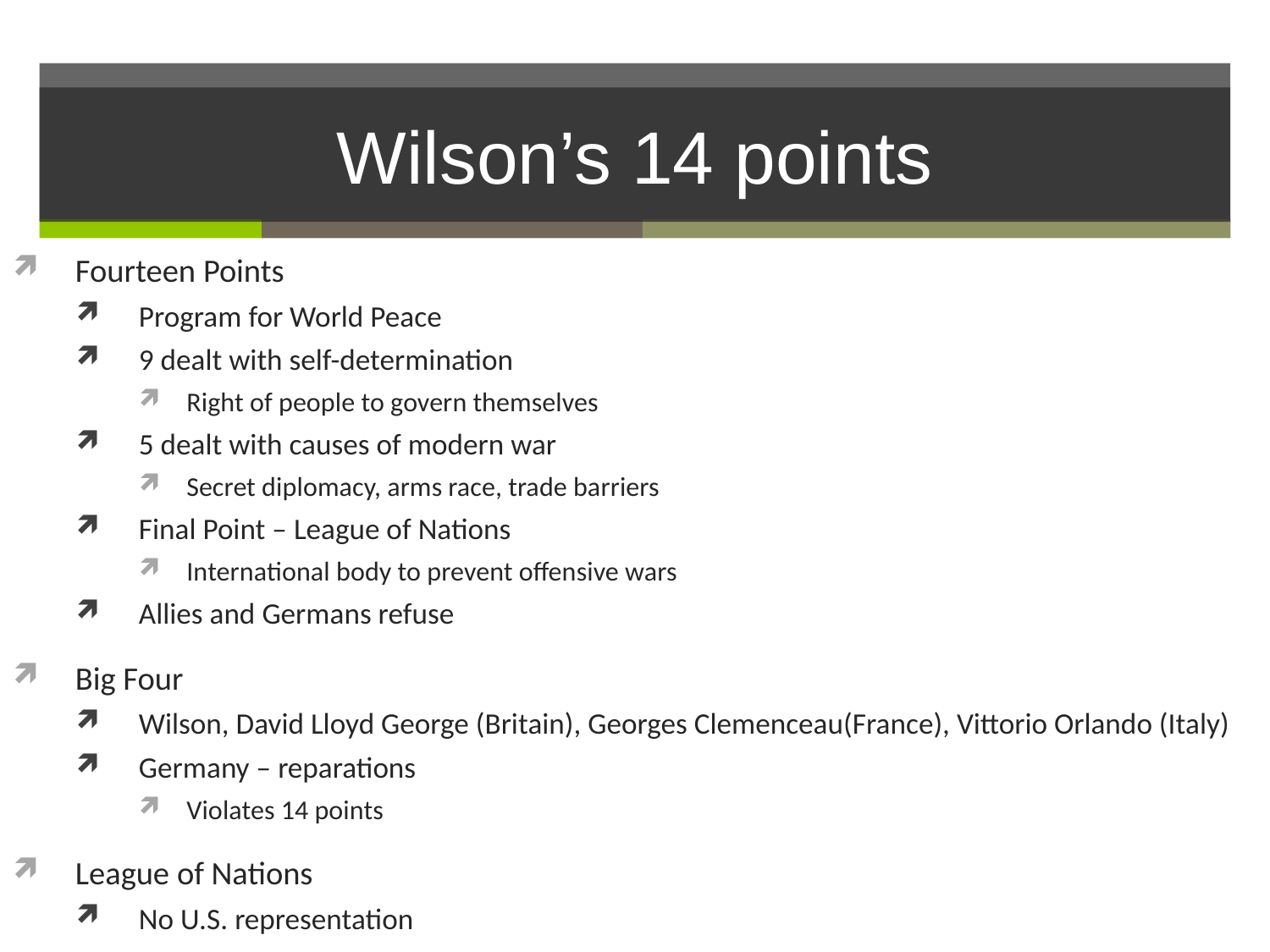

# Wilson’s 14 points
Fourteen Points
Program for World Peace
9 dealt with self-determination
Right of people to govern themselves
5 dealt with causes of modern war
Secret diplomacy, arms race, trade barriers
Final Point – League of Nations
International body to prevent offensive wars
Allies and Germans refuse
Big Four
Wilson, David Lloyd George (Britain), Georges Clemenceau(France), Vittorio Orlando (Italy)
Germany – reparations
Violates 14 points
League of Nations
No U.S. representation